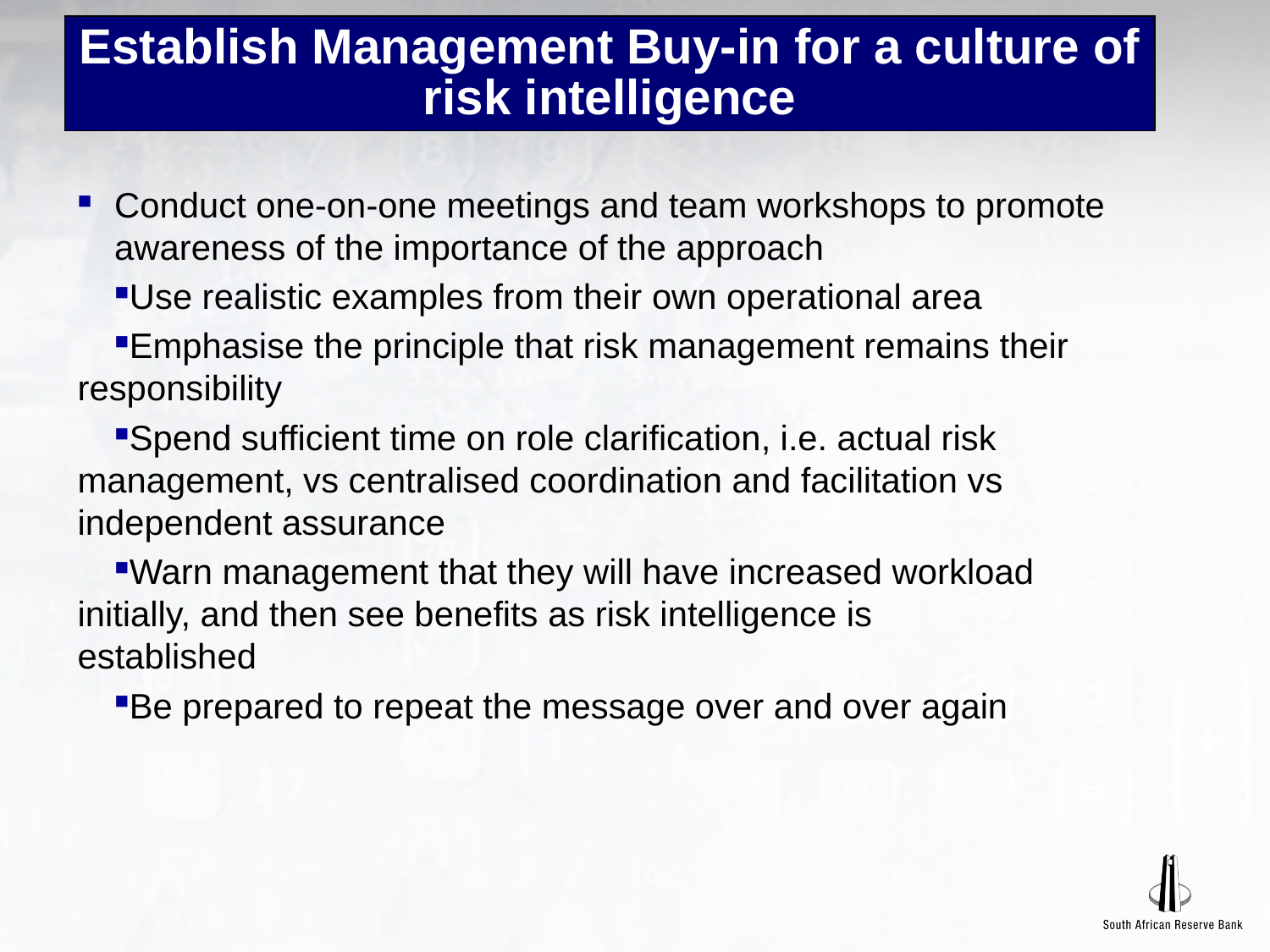

# Establish Management Buy-in for a culture of risk intelligence
Conduct one-on-one meetings and team workshops to promote awareness of the importance of the approach
Use realistic examples from their own operational area
Emphasise the principle that risk management remains their 	responsibility
Spend sufficient time on role clarification, i.e. actual risk 	management, vs centralised coordination and facilitation vs	independent assurance
Warn management that they will have increased workload  	initially, and then see benefits as risk intelligence is 	established
Be prepared to repeat the message over and over again